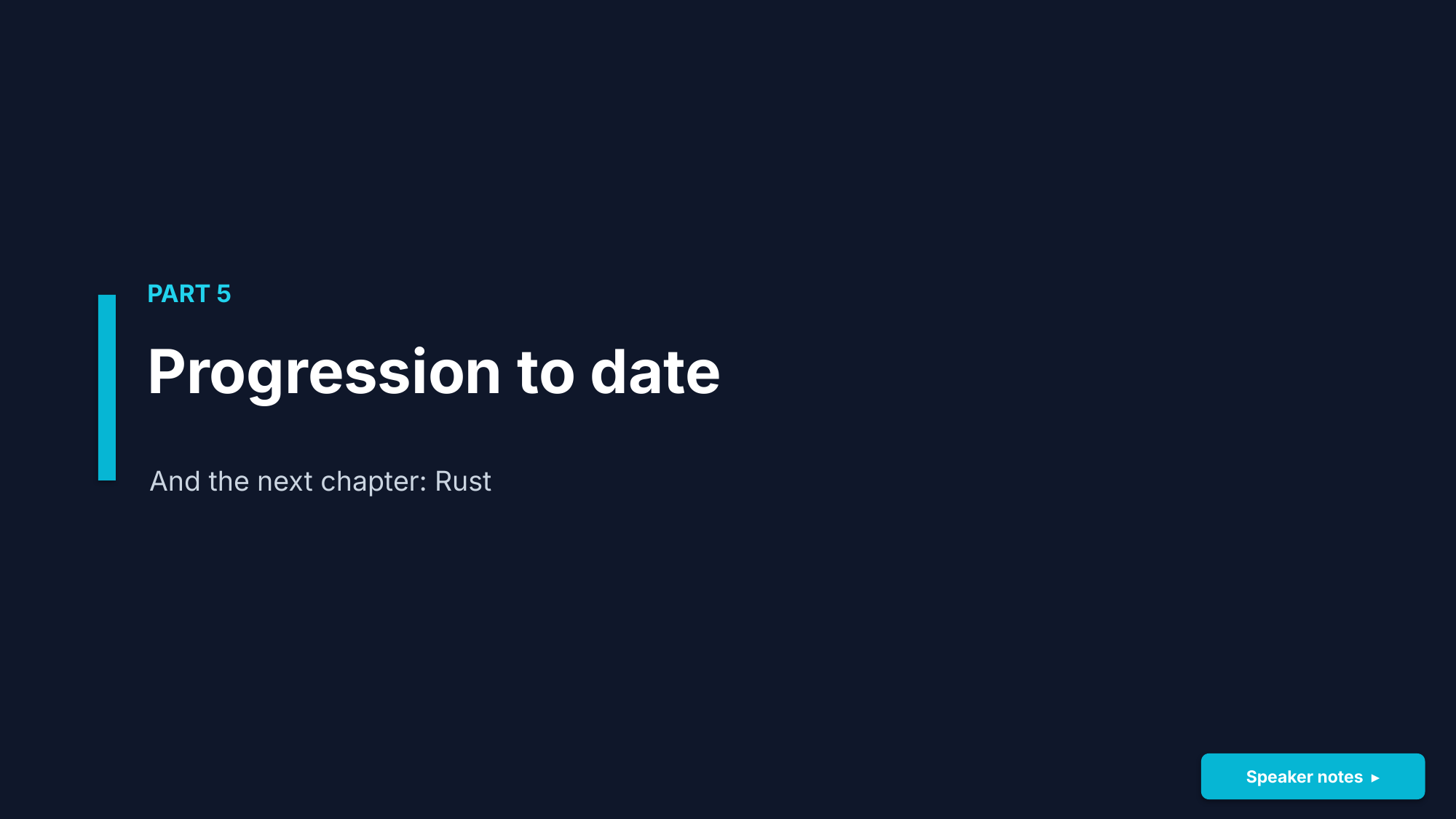

PART 5

Progression to date
And the next chapter: Rust
Speaker notes  ▸